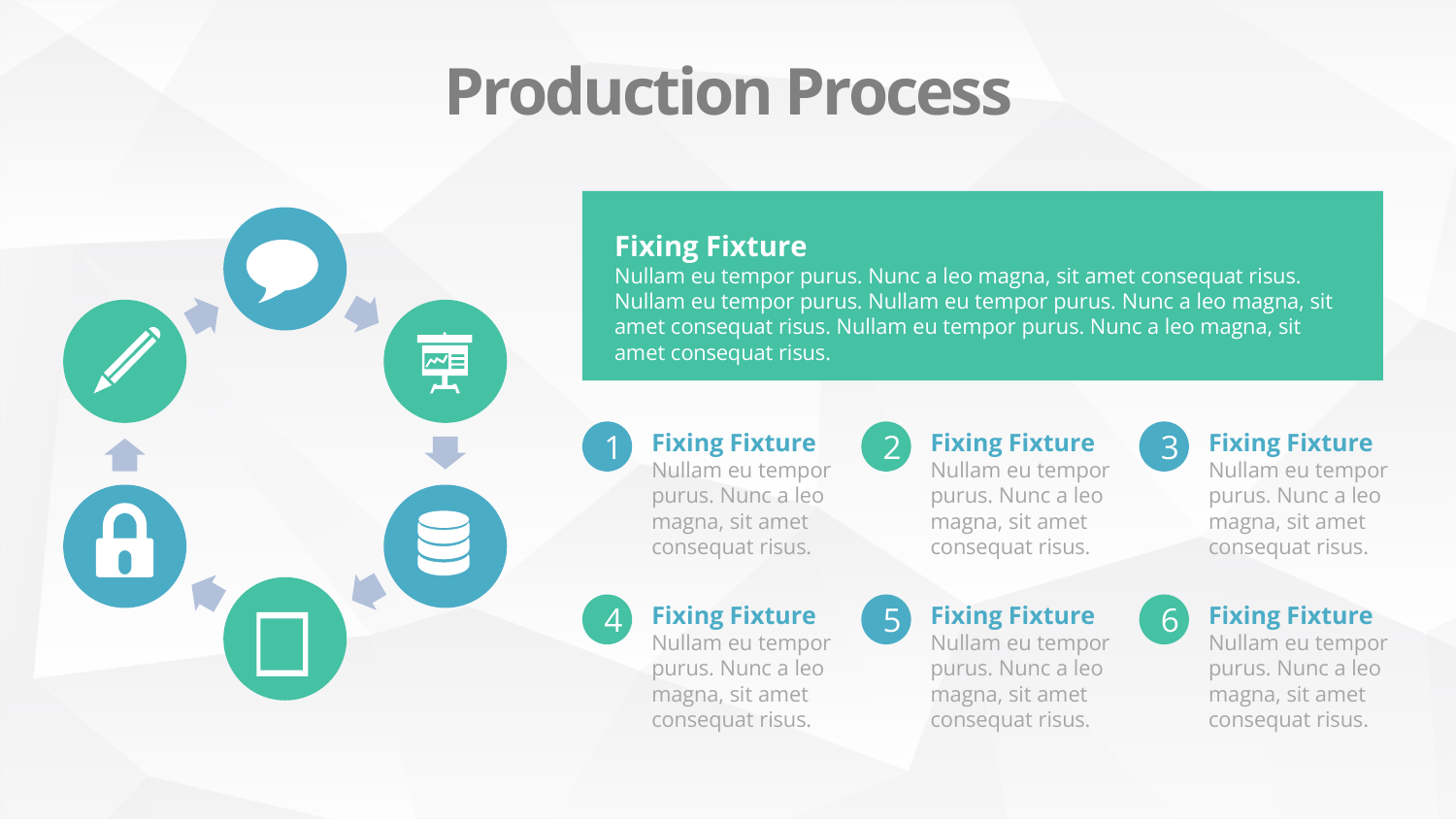

Production Process

Fixing Fixture
Nullam eu tempor purus. Nunc a leo magna, sit amet consequat risus. Nullam eu tempor purus. Nullam eu tempor purus. Nunc a leo magna, sit amet consequat risus. Nullam eu tempor purus. Nunc a leo magna, sit amet consequat risus.

Fixing Fixture
Nullam eu tempor purus. Nunc a leo magna, sit amet consequat risus.
Fixing Fixture
Nullam eu tempor purus. Nunc a leo magna, sit amet consequat risus.
Fixing Fixture
Nullam eu tempor purus. Nunc a leo magna, sit amet consequat risus.
1
2
3

Fixing Fixture
Nullam eu tempor purus. Nunc a leo magna, sit amet consequat risus.
Fixing Fixture
Nullam eu tempor purus. Nunc a leo magna, sit amet consequat risus.
Fixing Fixture
Nullam eu tempor purus. Nunc a leo magna, sit amet consequat risus.
4
5
6